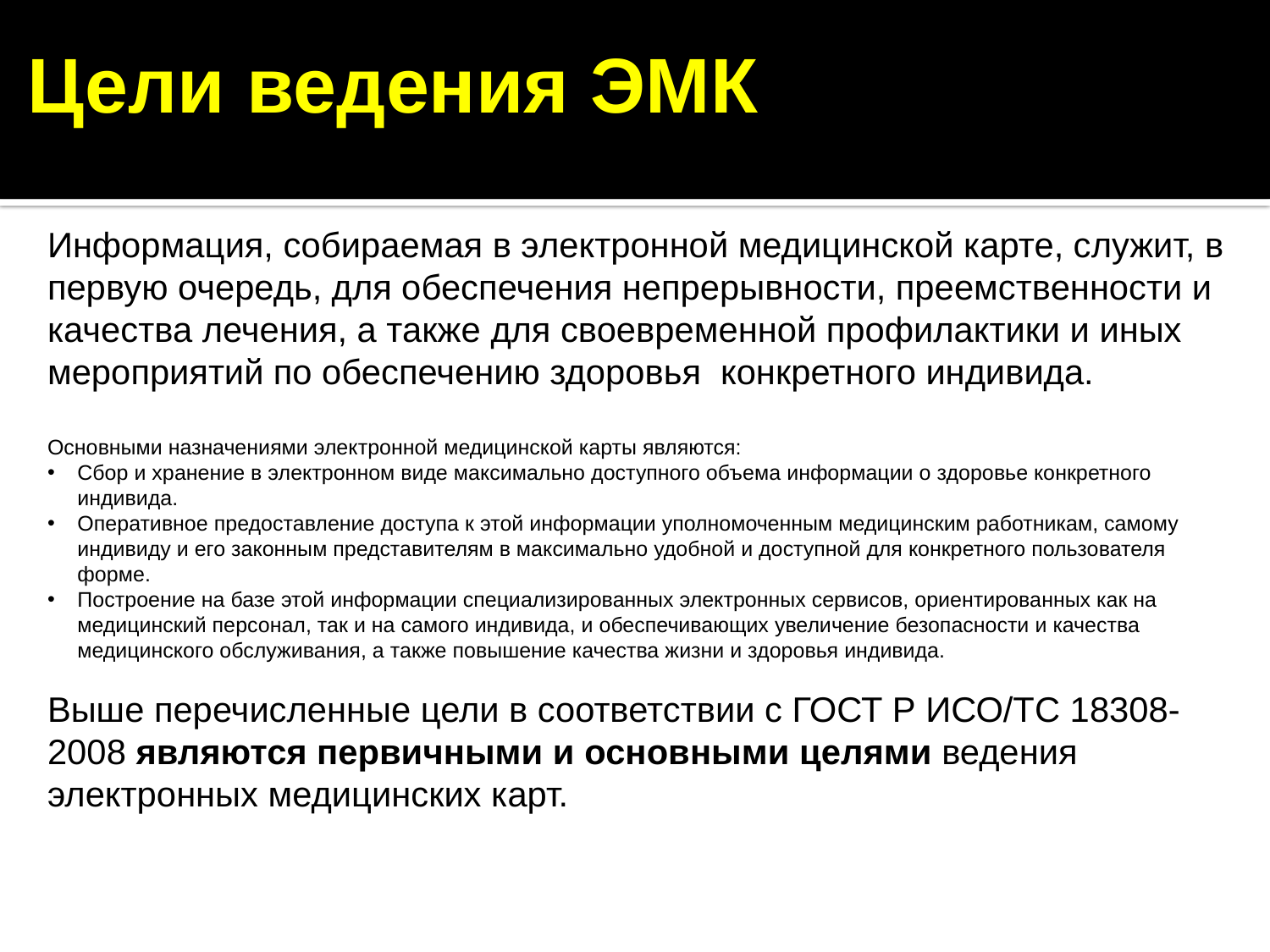

Цели ведения ЭМК
Информация, собираемая в электронной медицинской карте, служит, в первую очередь, для обеспечения непрерывности, преемственности и качества лечения, а также для своевременной профилактики и иных мероприятий по обеспечению здоровья  конкретного индивида.

Основными назначениями электронной медицинской карты являются:
Сбор и хранение в электронном виде максимально доступного объема информации о здоровье конкретного индивида.
Оперативное предоставление доступа к этой информации уполномоченным медицинским работникам, самому индивиду и его законным представителям в максимально удобной и доступной для конкретного пользователя форме.
Построение на базе этой информации специализированных электронных сервисов, ориентированных как на медицинский персонал, так и на самого индивида, и обеспечивающих увеличение безопасности и качества медицинского обслуживания, а также повышение качества жизни и здоровья индивида.

Выше перечисленные цели в соответствии с ГОСТ Р ИСО/ТС 18308-2008 являются первичными и основными целями ведения электронных медицинских карт.